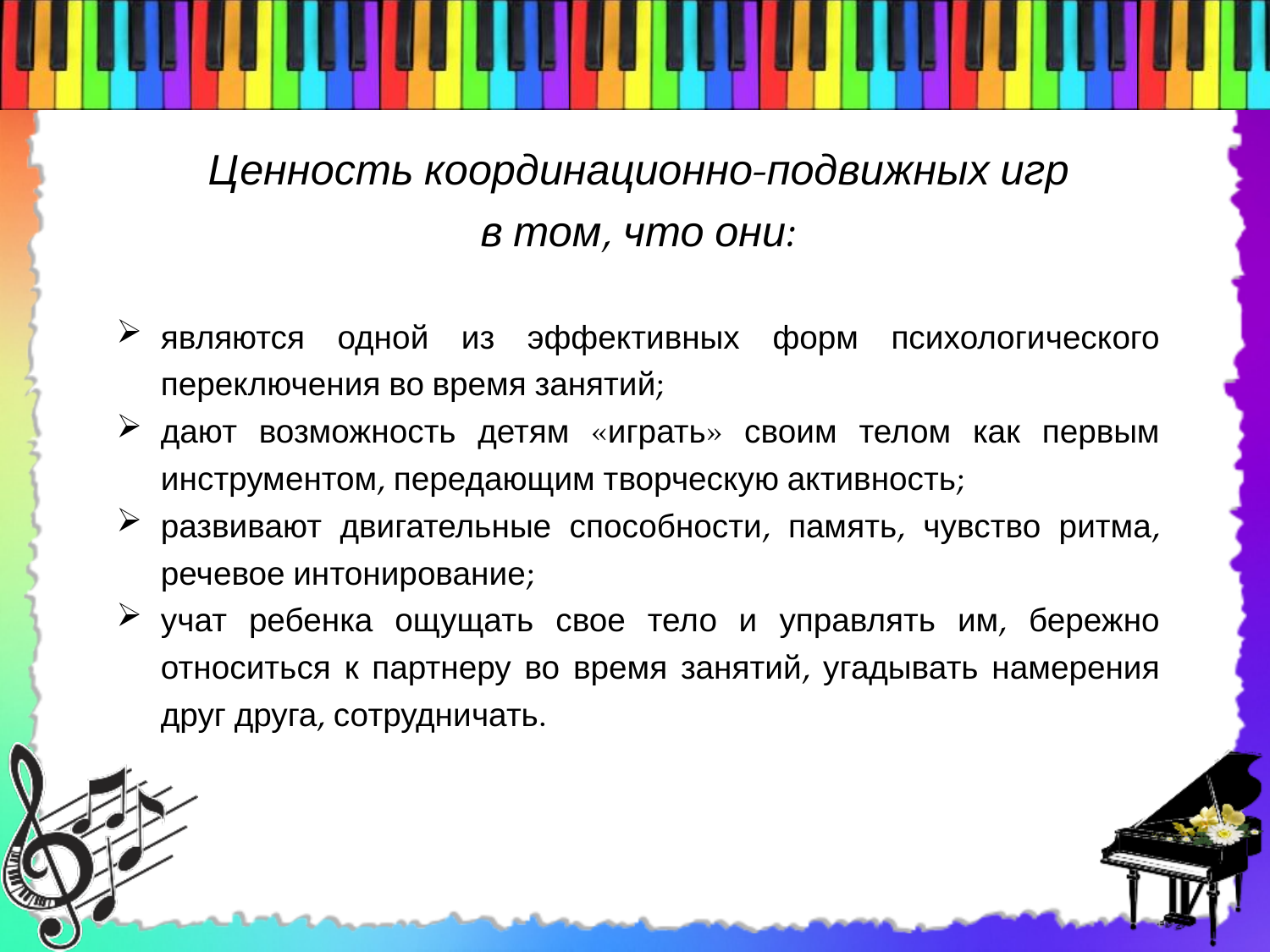

Ценность координационно-подвижных игр
в том, что они:

являются одной из эффективных форм психологического переключения во время занятий;
дают возможность детям «играть» своим телом как первым инструментом, передающим творческую активность;
развивают двигательные способности, память, чувство ритма, речевое интонирование;
учат ребенка ощущать свое тело и управлять им, бережно относиться к партнеру во время занятий, угадывать намерения друг друга, сотрудничать.